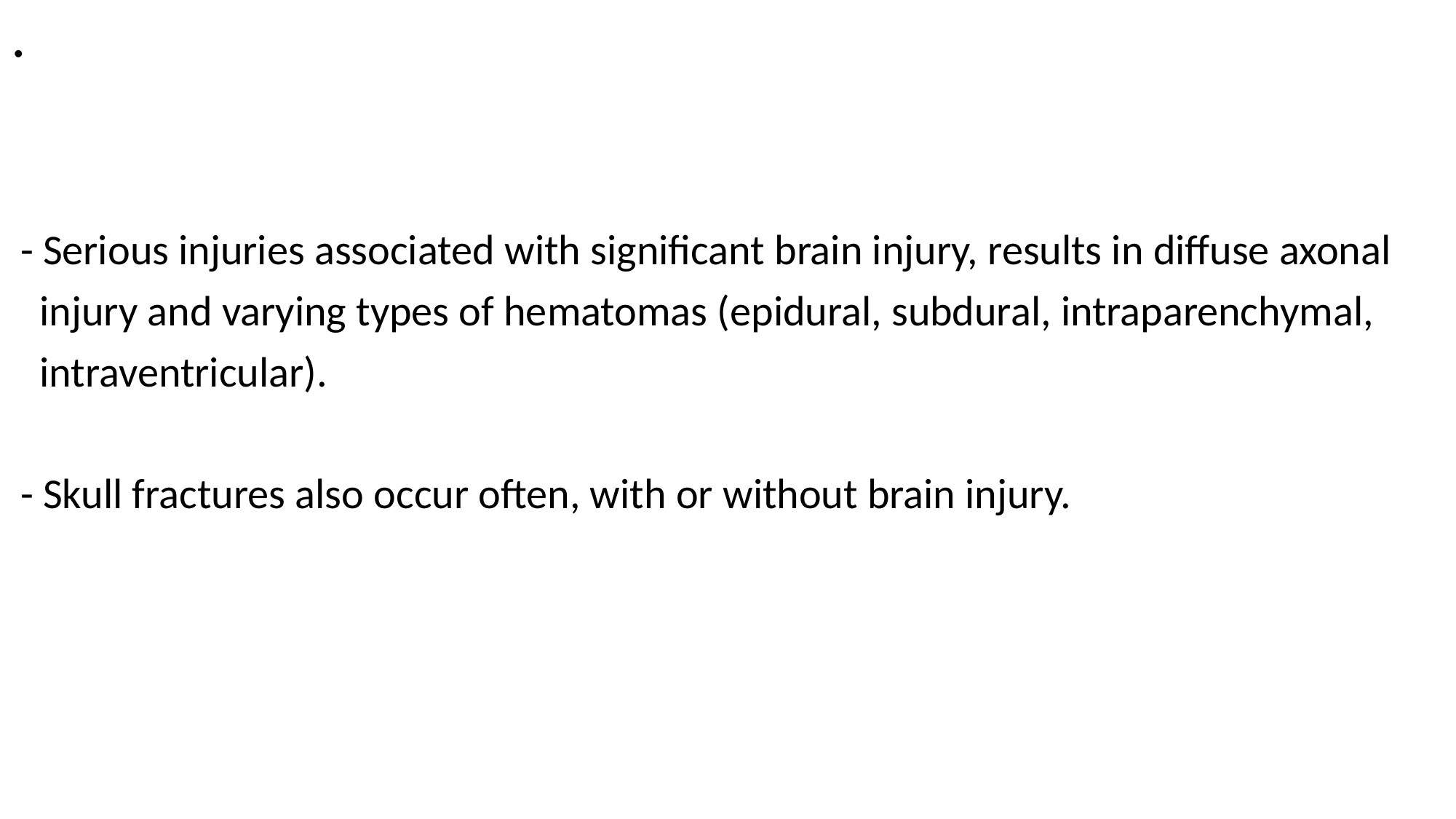

# .

 - Serious injuries associated with significant brain injury, results in diffuse axonal
   injury and varying types of hematomas (epidural, subdural, intraparenchymal,
   intraventricular).

 - Skull fractures also occur often, with or without brain injury.